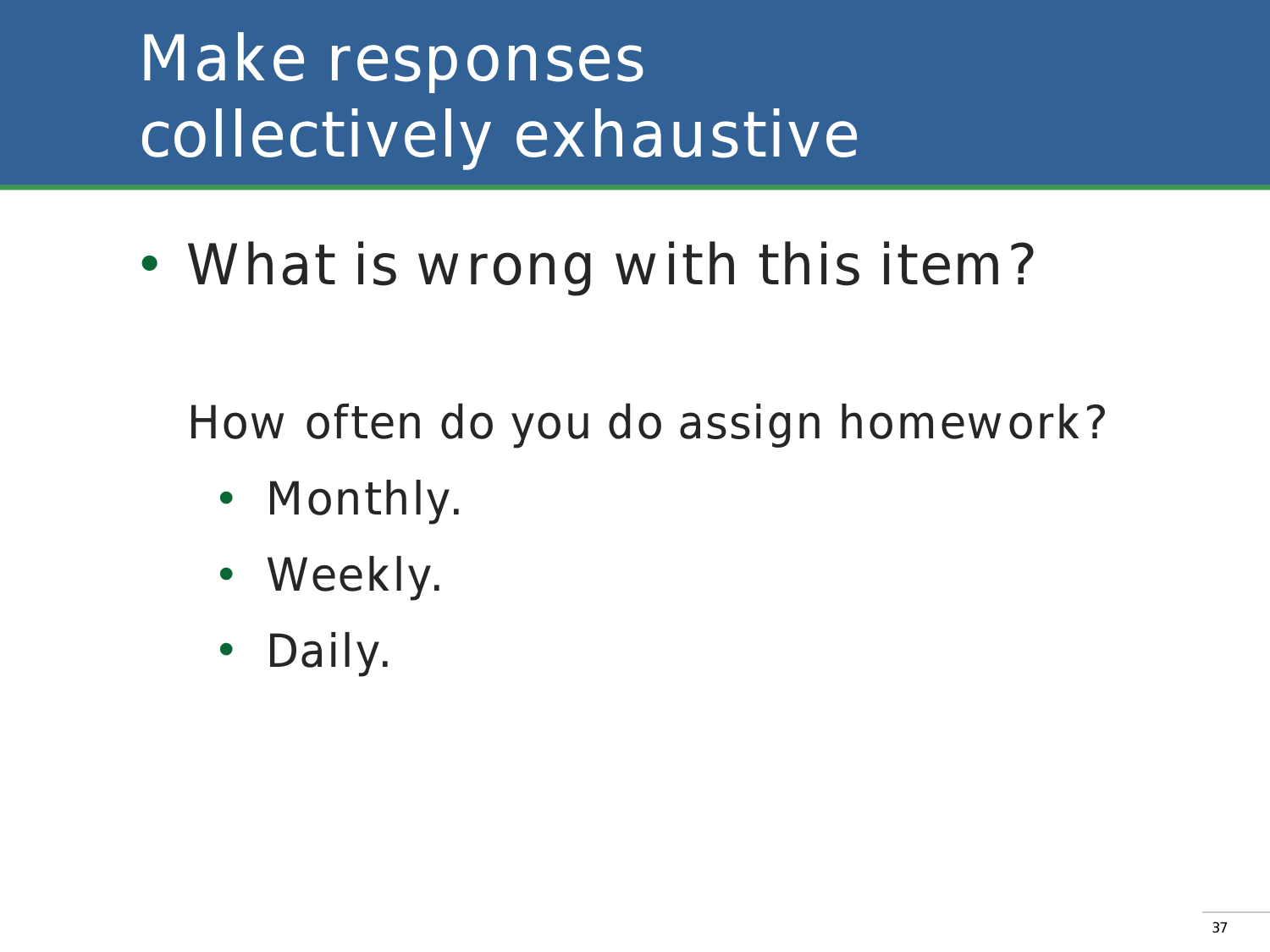

# Make responses collectively exhaustive
What is wrong with this item?

How often do you do assign homework?
Monthly.
Weekly.
Daily.

37